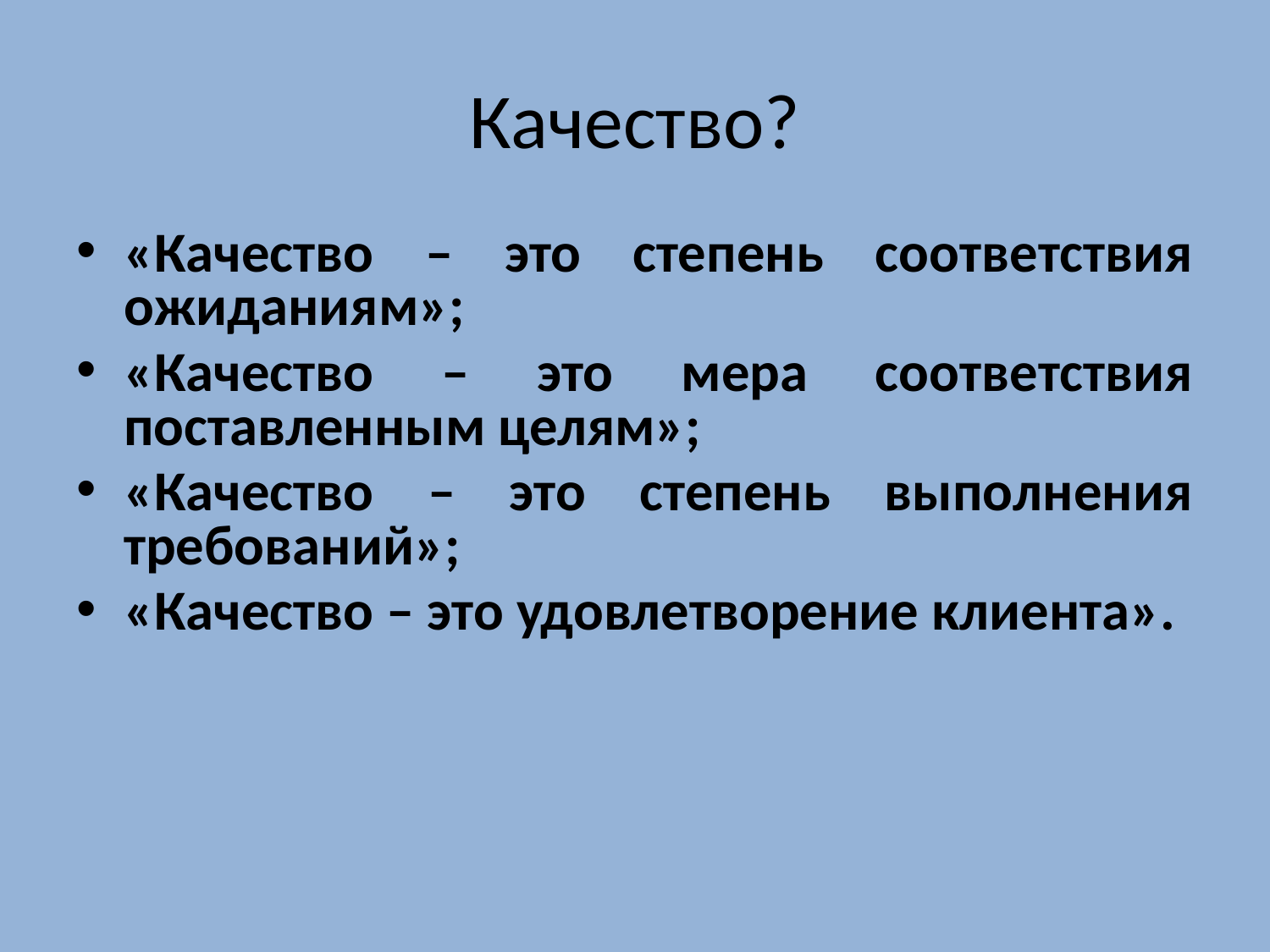

# Качество?
«Качество – это степень соответствия ожиданиям»;
«Качество – это мера соответствия поставленным целям»;
«Качество – это степень выполнения требований»;
«Качество – это удовлетворение клиента».